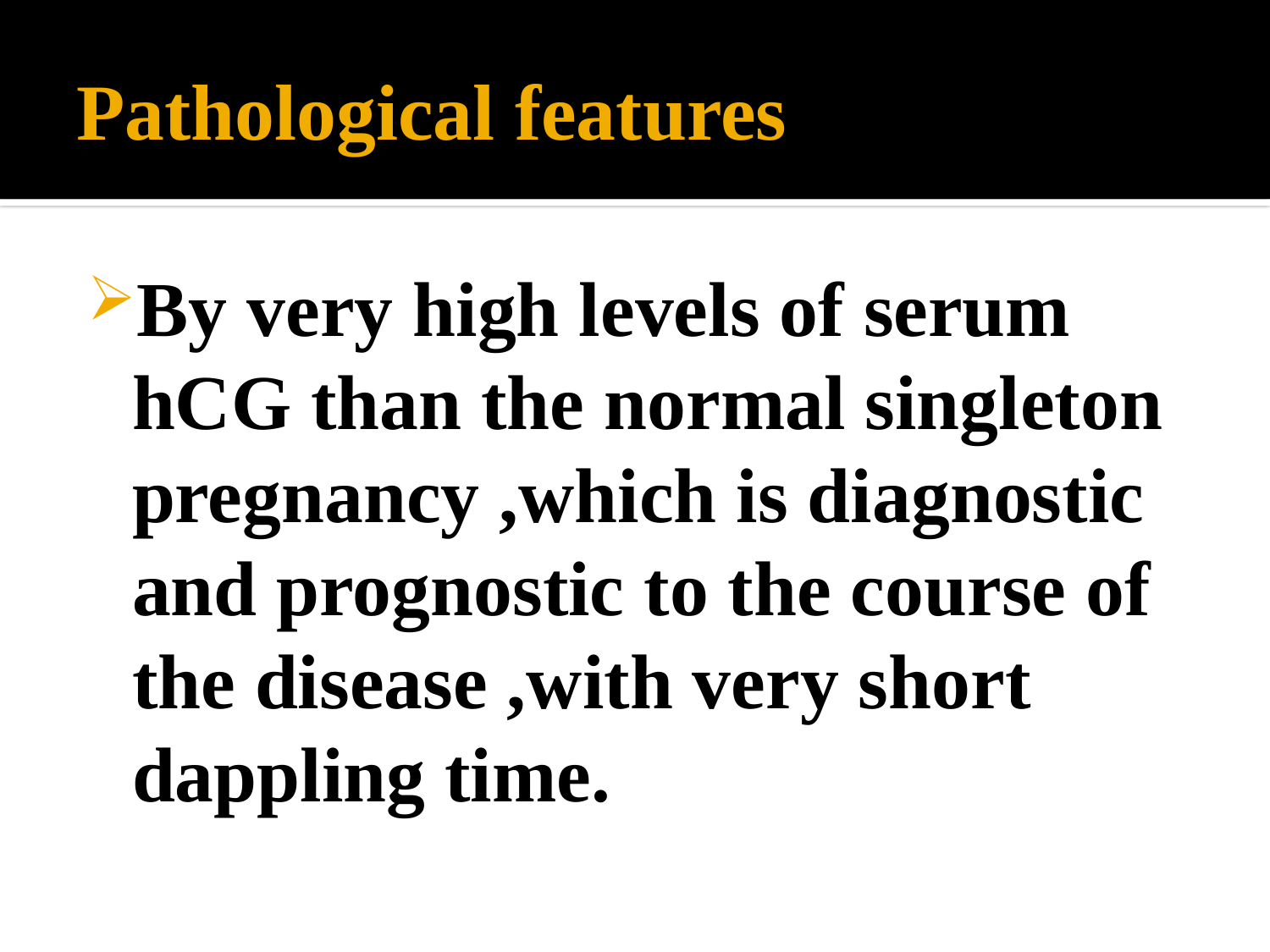

# Pathological features
By very high levels of serum  hCG than the normal singleton pregnancy ,which is diagnostic and prognostic to the course of the disease ,with very short dappling time.